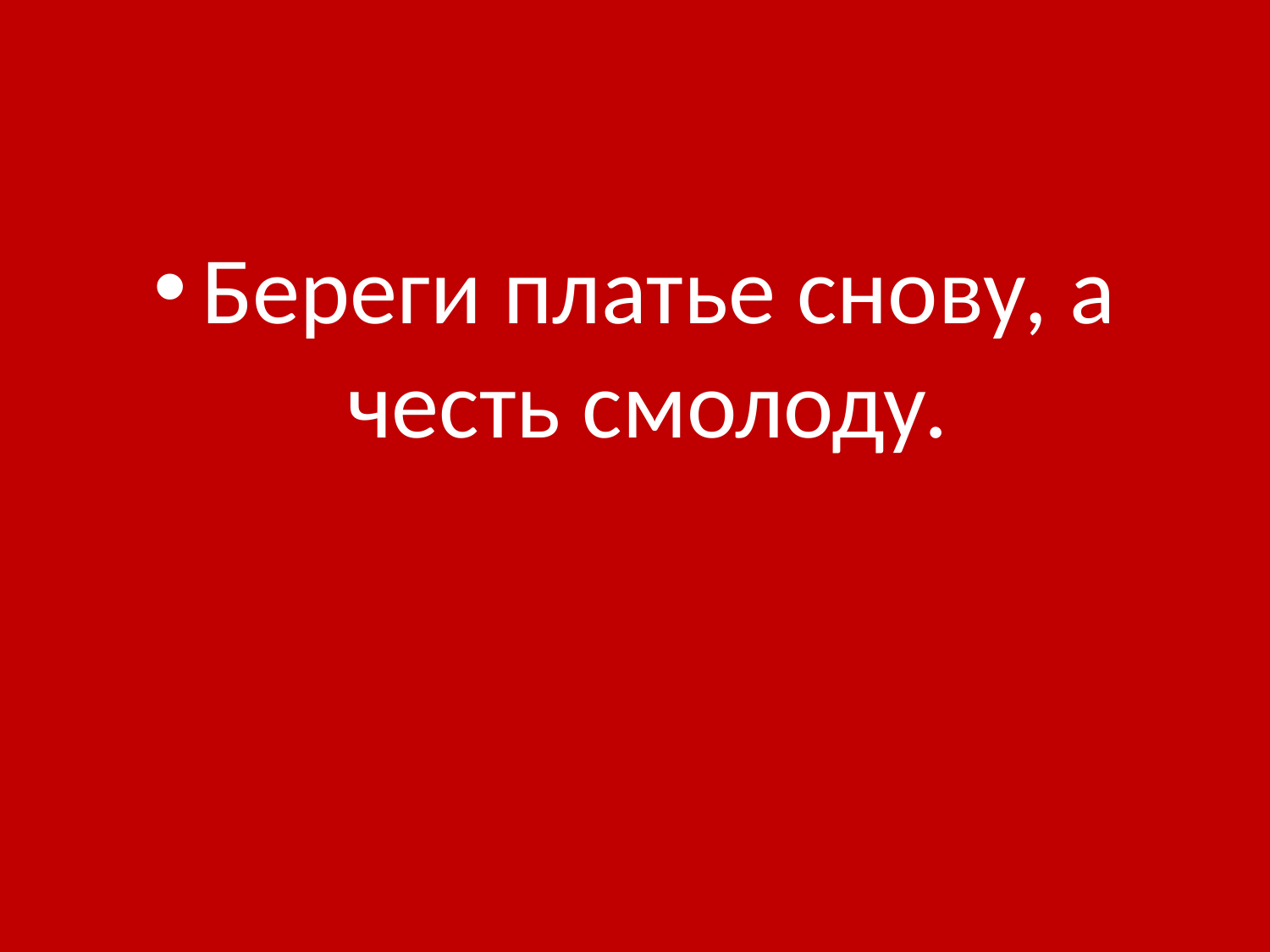

#
Береги платье снову, а честь смолоду.